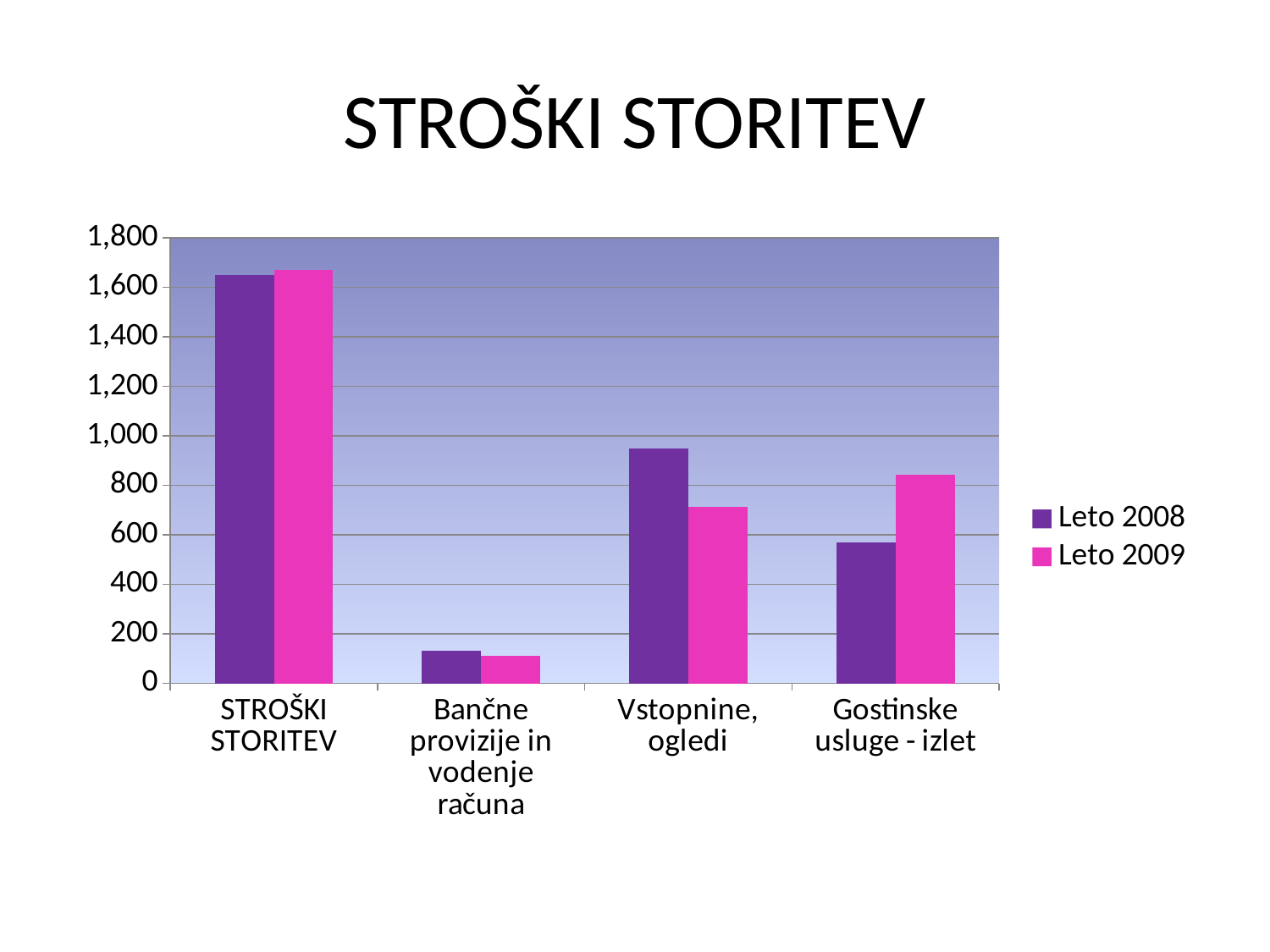

# STROŠKI STORITEV

### Chart

| Category | Leto 2008 | Leto 2009 |
|---|---|---|
| STROŠKI STORITEV | 1648.3799999999999 | 1669.1399999999999 |
| Bančne provizije in vodenje računa | 130.1 | 112.14 |
| Vstopnine, ogledi | 949.48 | 713.0 |
| Gostinske usluge - izlet | 568.8 | 844.0 |